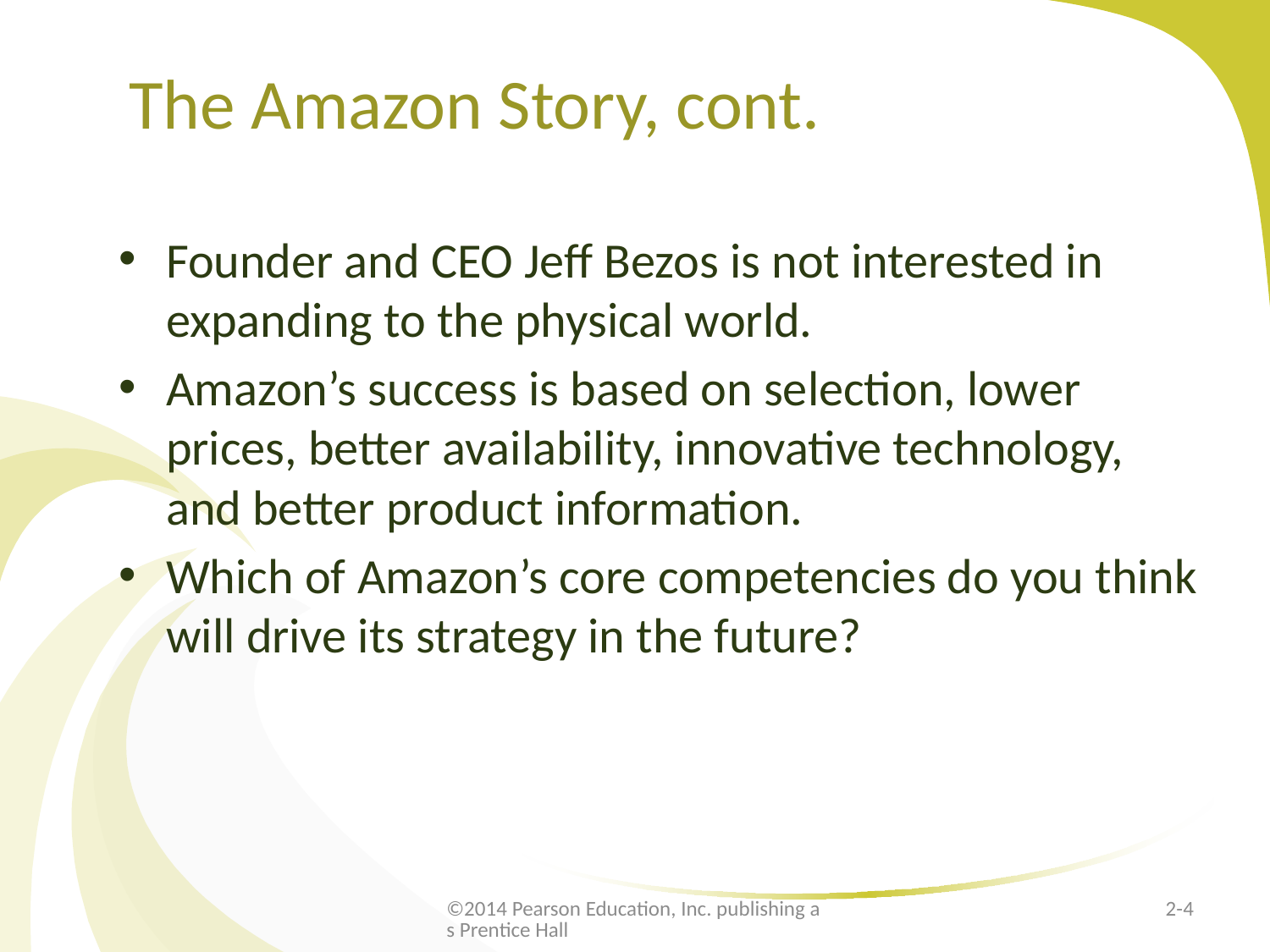

# The Amazon Story, cont.
Founder and CEO Jeff Bezos is not interested in expanding to the physical world.
Amazon’s success is based on selection, lower prices, better availability, innovative technology, and better product information.
Which of Amazon’s core competencies do you think will drive its strategy in the future?
©2014 Pearson Education, Inc. publishing as Prentice Hall
2-4